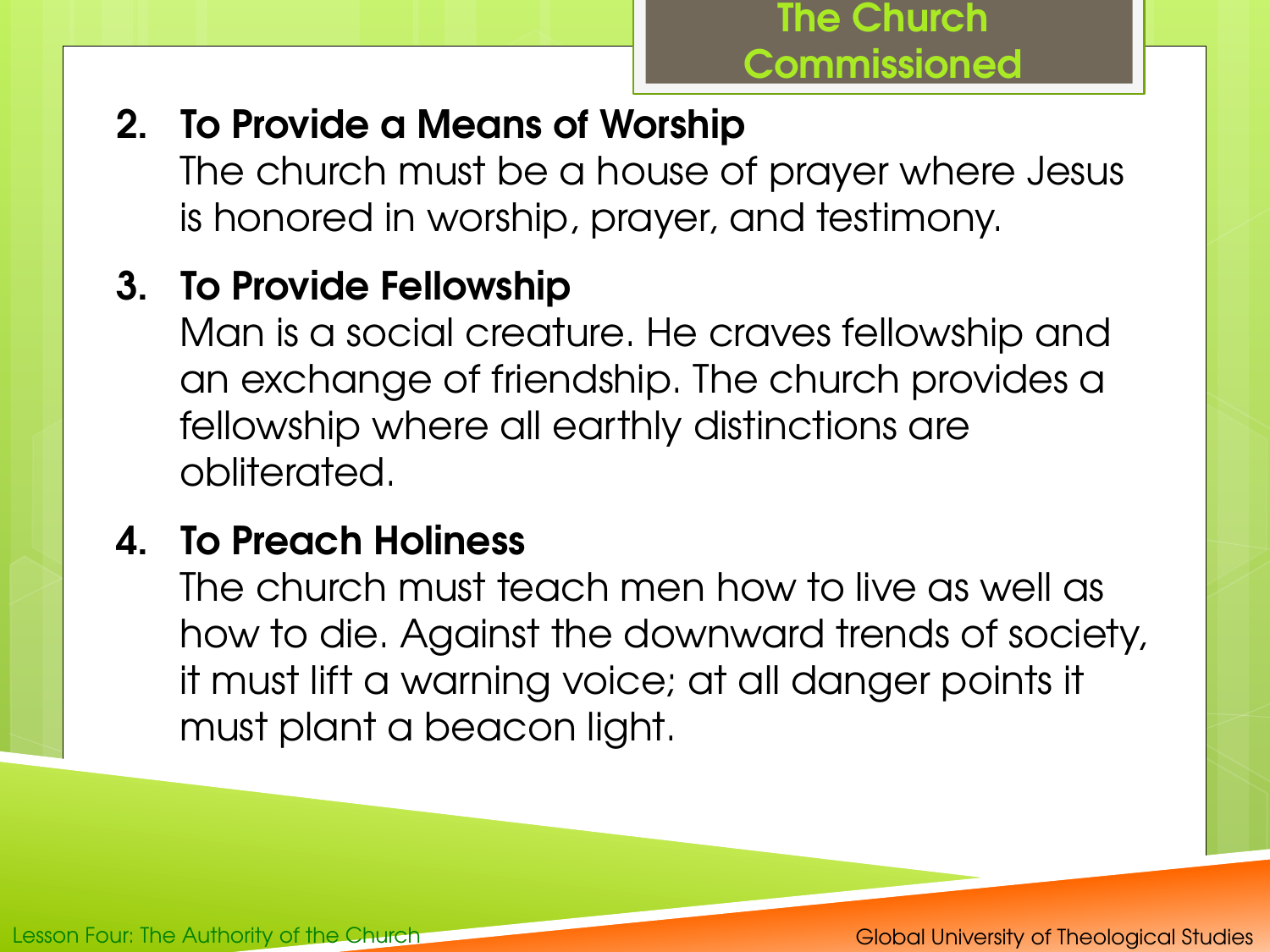

The Church Commissioned
2.   To Provide a Means of Worship
The church must be a house of prayer where Jesus is honored in worship, prayer, and testimony.

3.   To Provide Fellowship
Man is a social creature. He craves fellowship and an exchange of friendship. The church provides a fellowship where all earthly distinctions are obliterated.

4.   To Preach Holiness
The church must teach men how to live as well as how to die. Against the downward trends of society, it must lift a warning voice; at all danger points it must plant a beacon light.

Lesson Four: The Authority of the Church
 Global University of Theological Studies